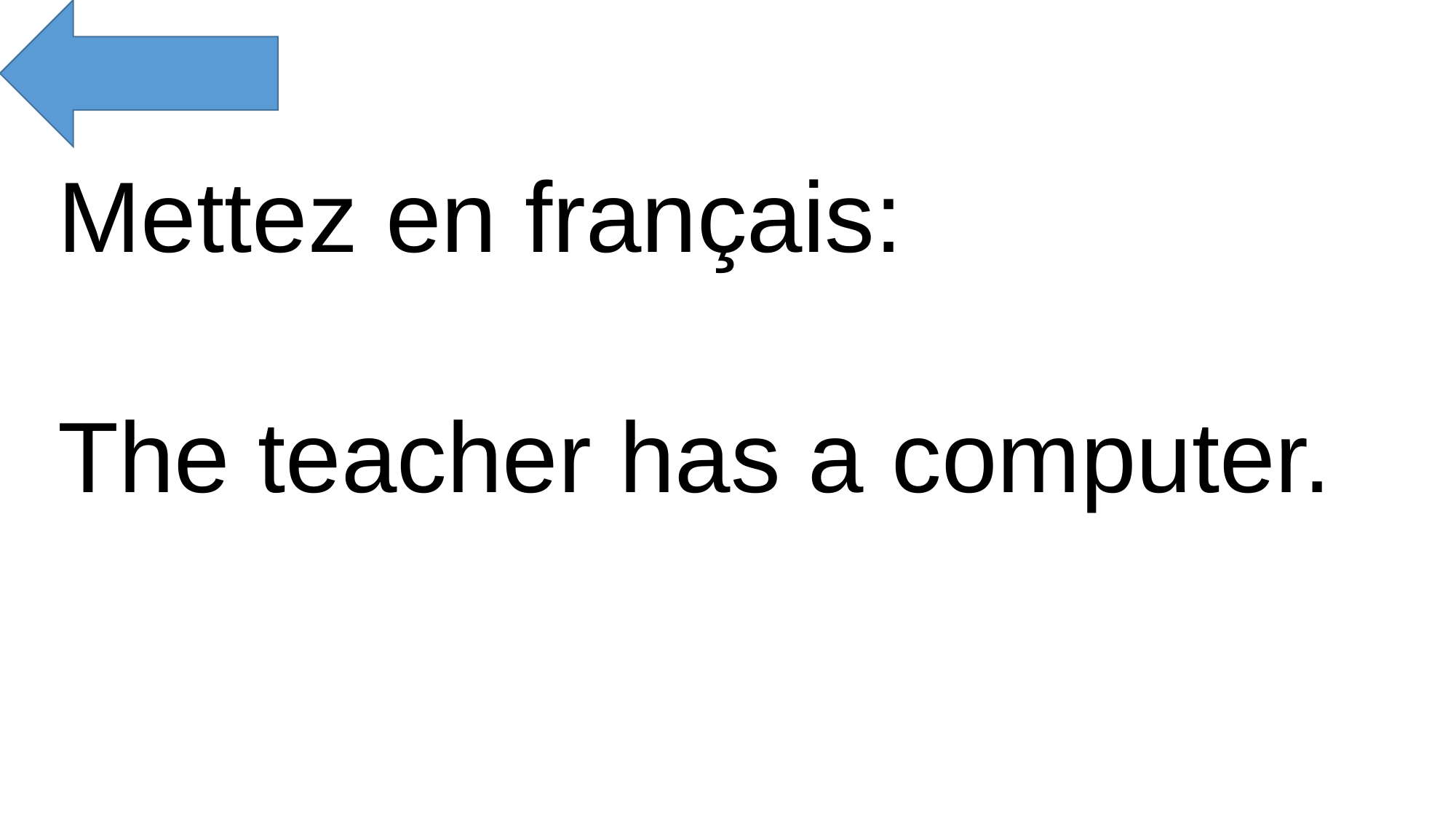

Mettez en français:

The teacher has a computer.